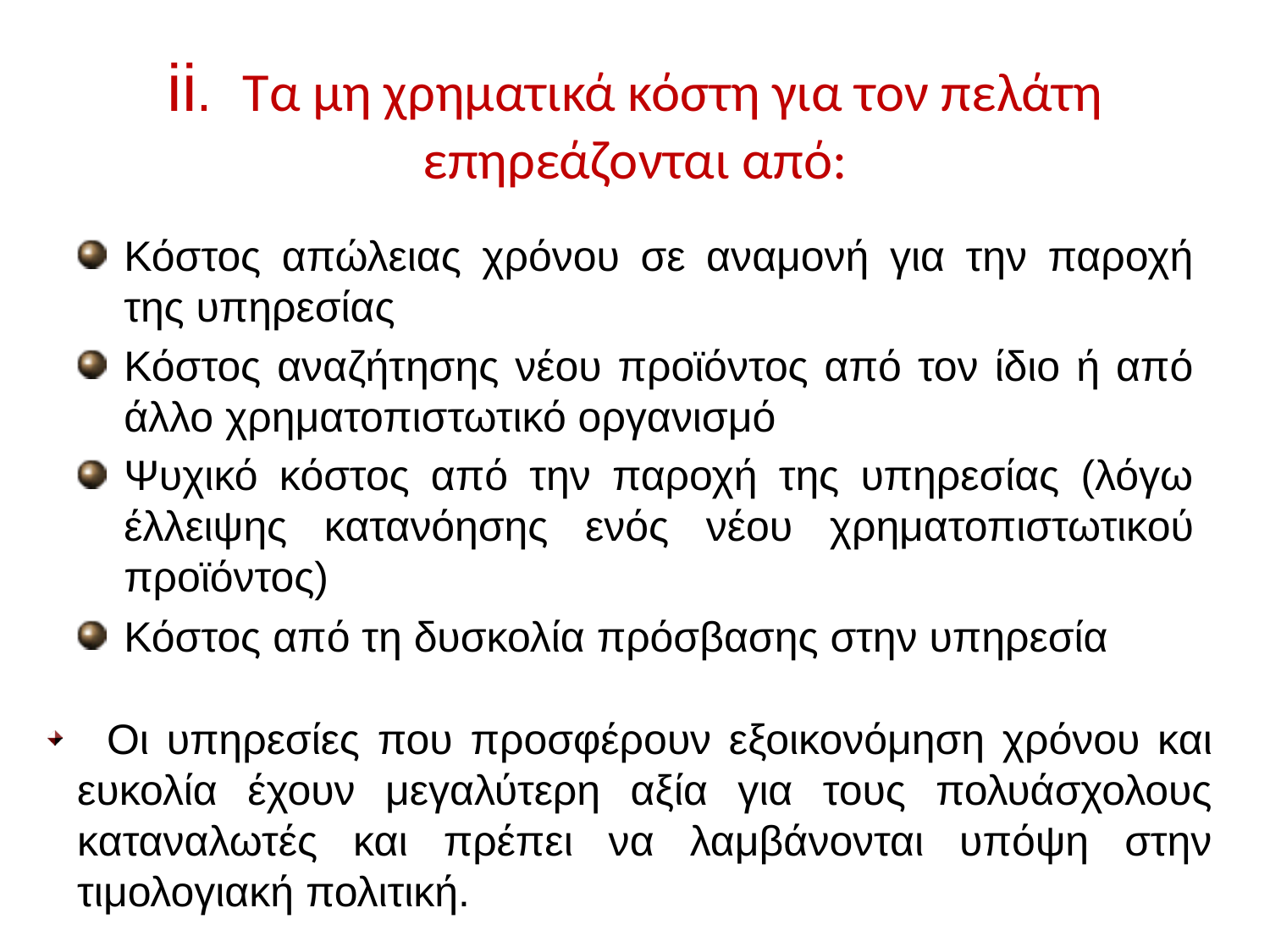

# ii.  Τα μη χρηματικά κόστη για τον πελάτη επηρεάζονται από:
Κόστος απώλειας χρόνου σε αναμονή για την παροχή της υπηρεσίας
Κόστος αναζήτησης νέου προϊόντος από τον ίδιο ή από άλλο χρηματοπιστωτικό οργανισμό
Ψυχικό κόστος από την παροχή της υπηρεσίας (λόγω έλλειψης κατανόησης ενός νέου χρηματοπιστωτικού προϊόντος)
Κόστος από τη δυσκολία πρόσβασης στην υπηρεσία

  Οι υπηρεσίες που προσφέρουν εξοικονόμηση χρόνου και ευκολία έχουν μεγαλύτερη αξία για τους πολυάσχολους καταναλωτές και πρέπει να λαμβάνονται υπόψη στην τιμολογιακή πολιτική.